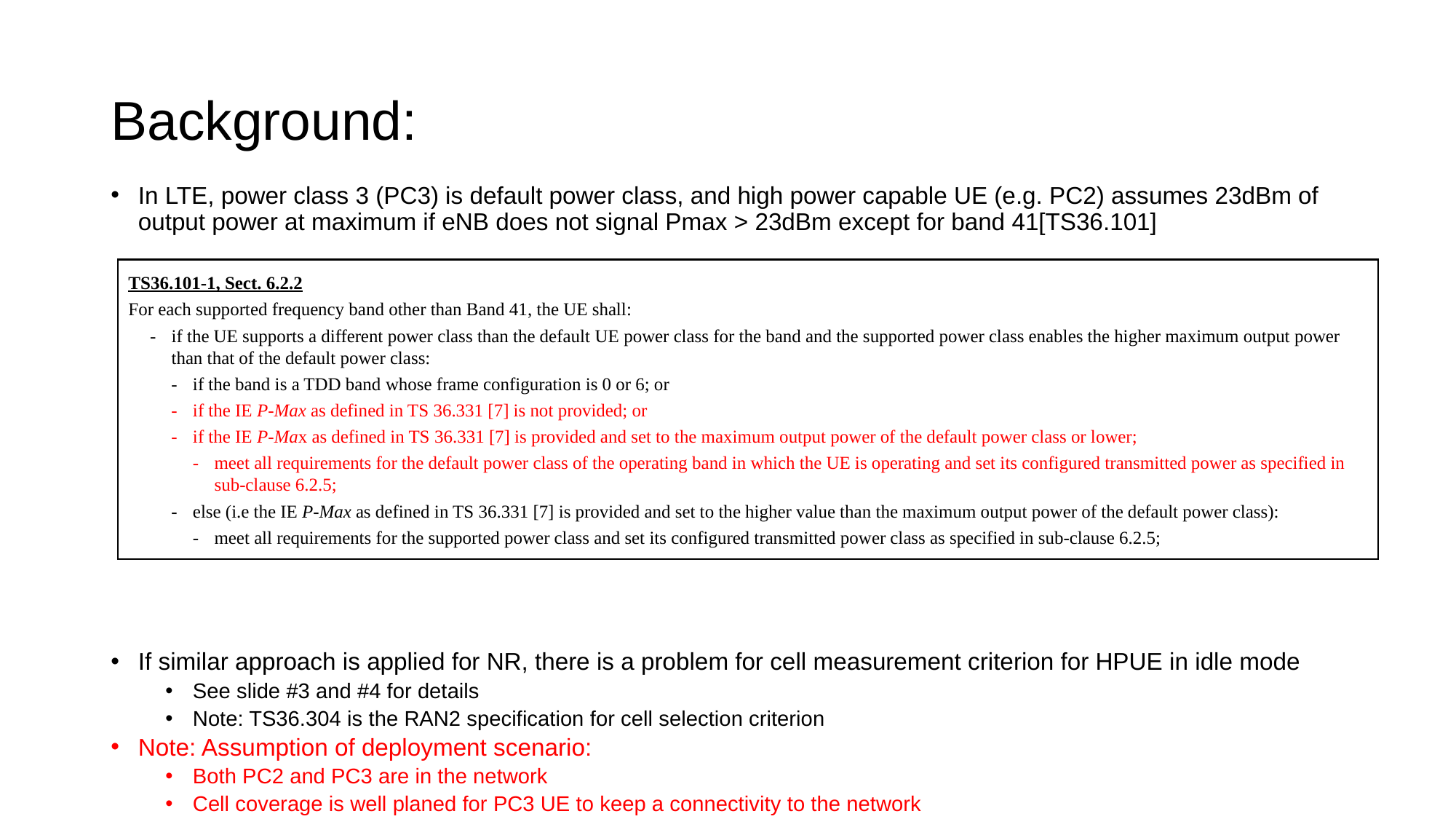

# Background:
In LTE, power class 3 (PC3) is default power class, and high power capable UE (e.g. PC2) assumes 23dBm of output power at maximum if eNB does not signal Pmax > 23dBm except for band 41[TS36.101]

If similar approach is applied for NR, there is a problem for cell measurement criterion for HPUE in idle mode
See slide #3 and #4 for details
Note: TS36.304 is the RAN2 specification for cell selection criterion
Note: Assumption of deployment scenario:
Both PC2 and PC3 are in the network
Cell coverage is well planed for PC3 UE to keep a connectivity to the network

TS36.101-1, Sect. 6.2.2
For each supported frequency band other than Band 41, the UE shall:
-	if the UE supports a different power class than the default UE power class for the band and the supported power class enables the higher maximum output power than that of the default power class:
-	if the band is a TDD band whose frame configuration is 0 or 6; or
-	if the IE P-Max as defined in TS 36.331 [7] is not provided; or
-	if the IE P-Max as defined in TS 36.331 [7] is provided and set to the maximum output power of the default power class or lower;
-	meet all requirements for the default power class of the operating band in which the UE is operating and set its configured transmitted power as specified in sub-clause 6.2.5;
-	else (i.e the IE P-Max as defined in TS 36.331 [7] is provided and set to the higher value than the maximum output power of the default power class):
-	meet all requirements for the supported power class and set its configured transmitted power class as specified in sub-clause 6.2.5;